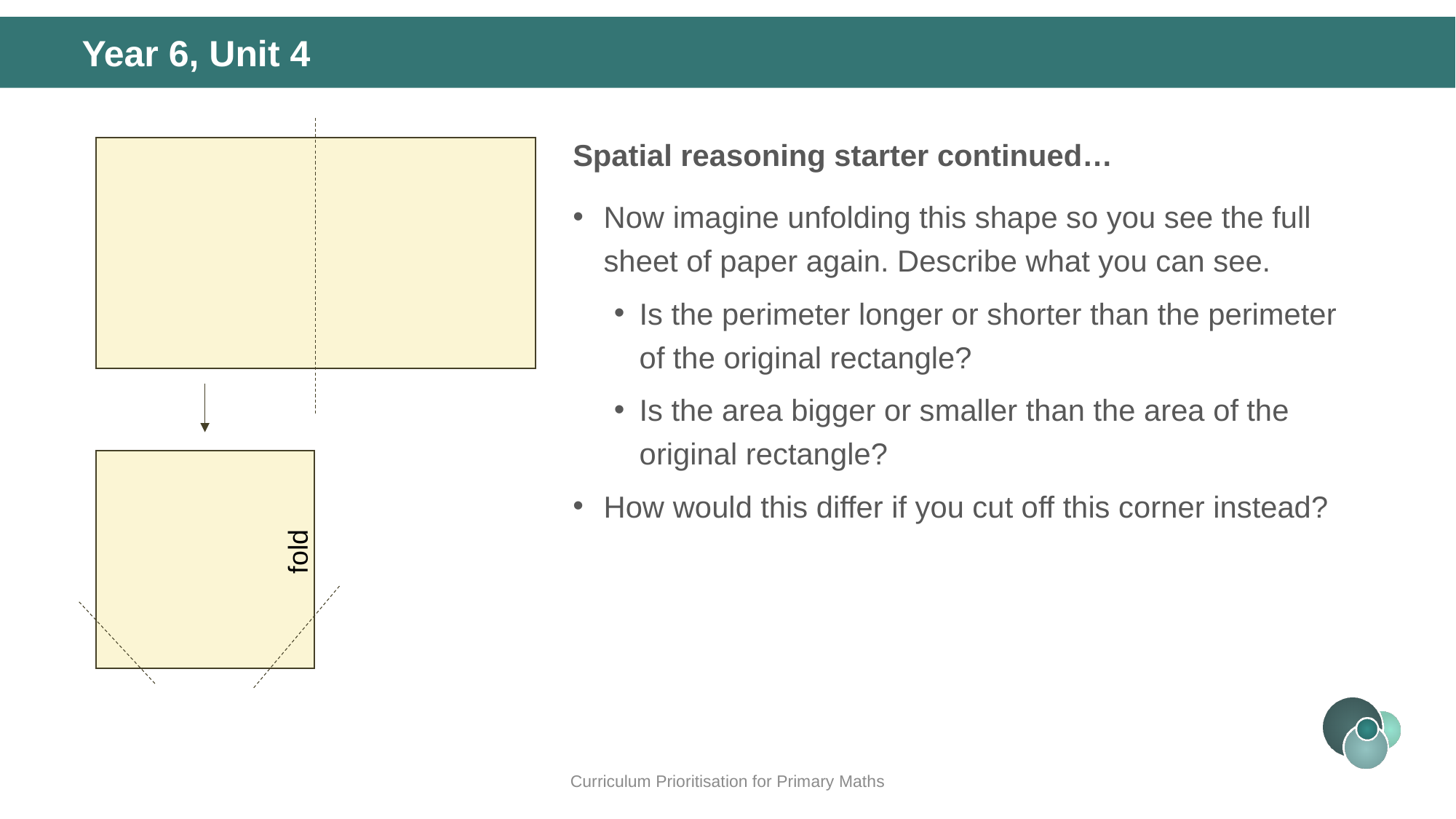

# Year 6, Unit 4
Spatial reasoning starter continued…
Now imagine unfolding this shape so you see the full sheet of paper again. Describe what you can see.
Is the perimeter longer or shorter than the perimeter of the original rectangle?
Is the area bigger or smaller than the area of the original rectangle?
How would this differ if you cut off this corner instead?

fold
Curriculum Prioritisation for Primary Maths